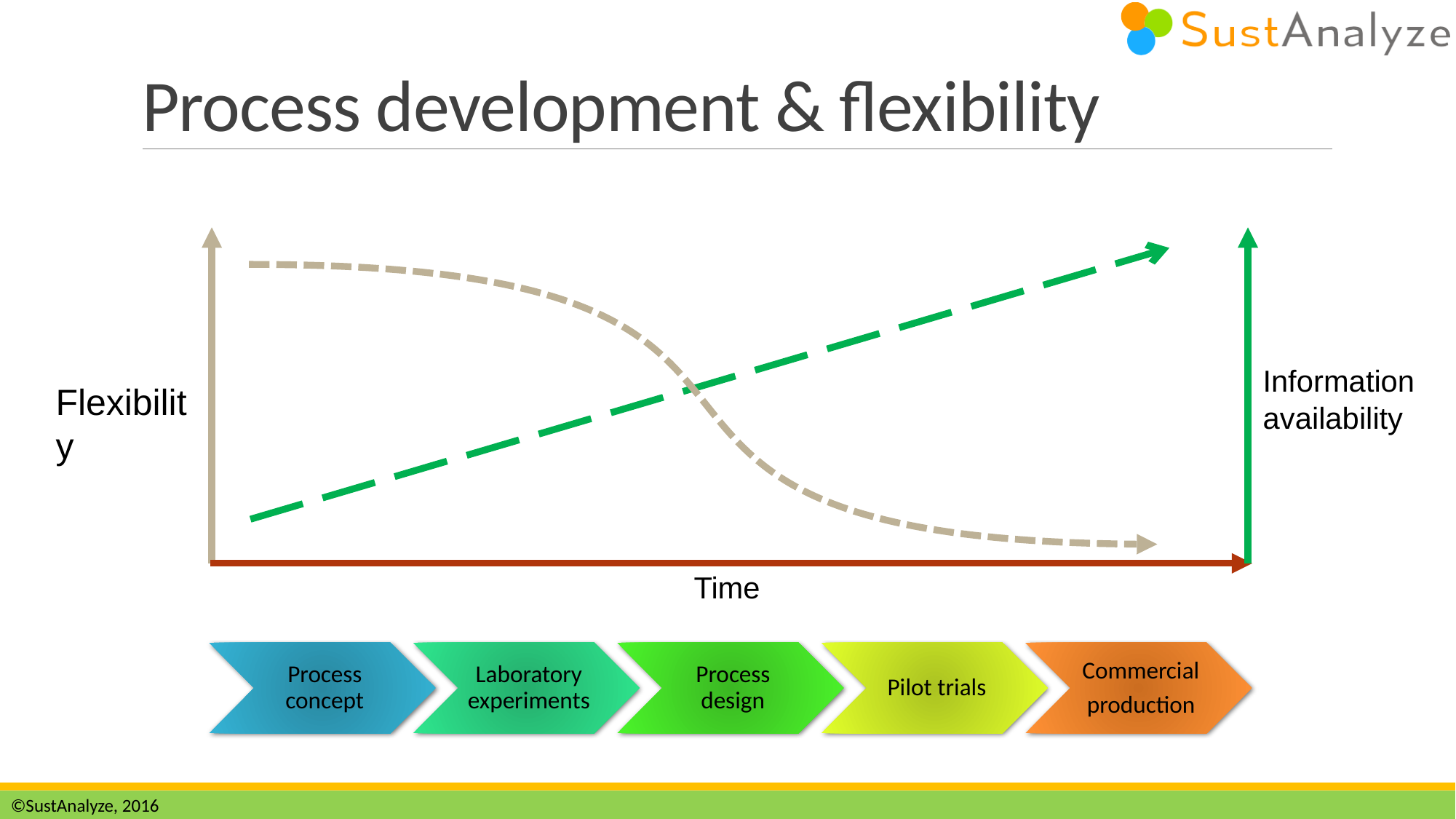

# Process development & flexibility
Information availability
Flexibility
Time
Process concept
Laboratory experiments
Process design
Pilot trials
Commercial
production